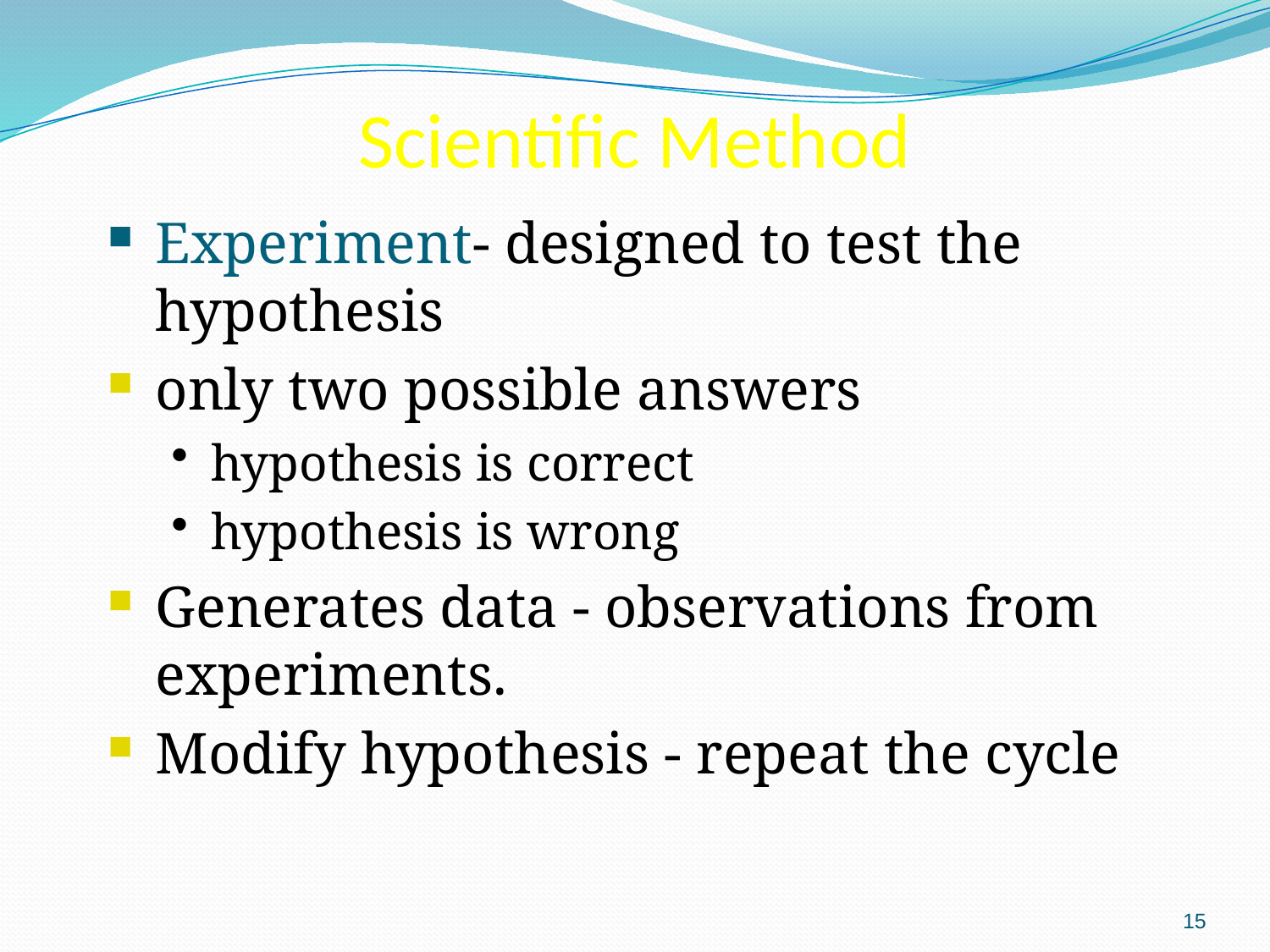

Scientific Method
Experiment- designed to test the hypothesis
only two possible answers
hypothesis is correct
hypothesis is wrong
Generates data - observations from experiments.
Modify hypothesis - repeat the cycle
15